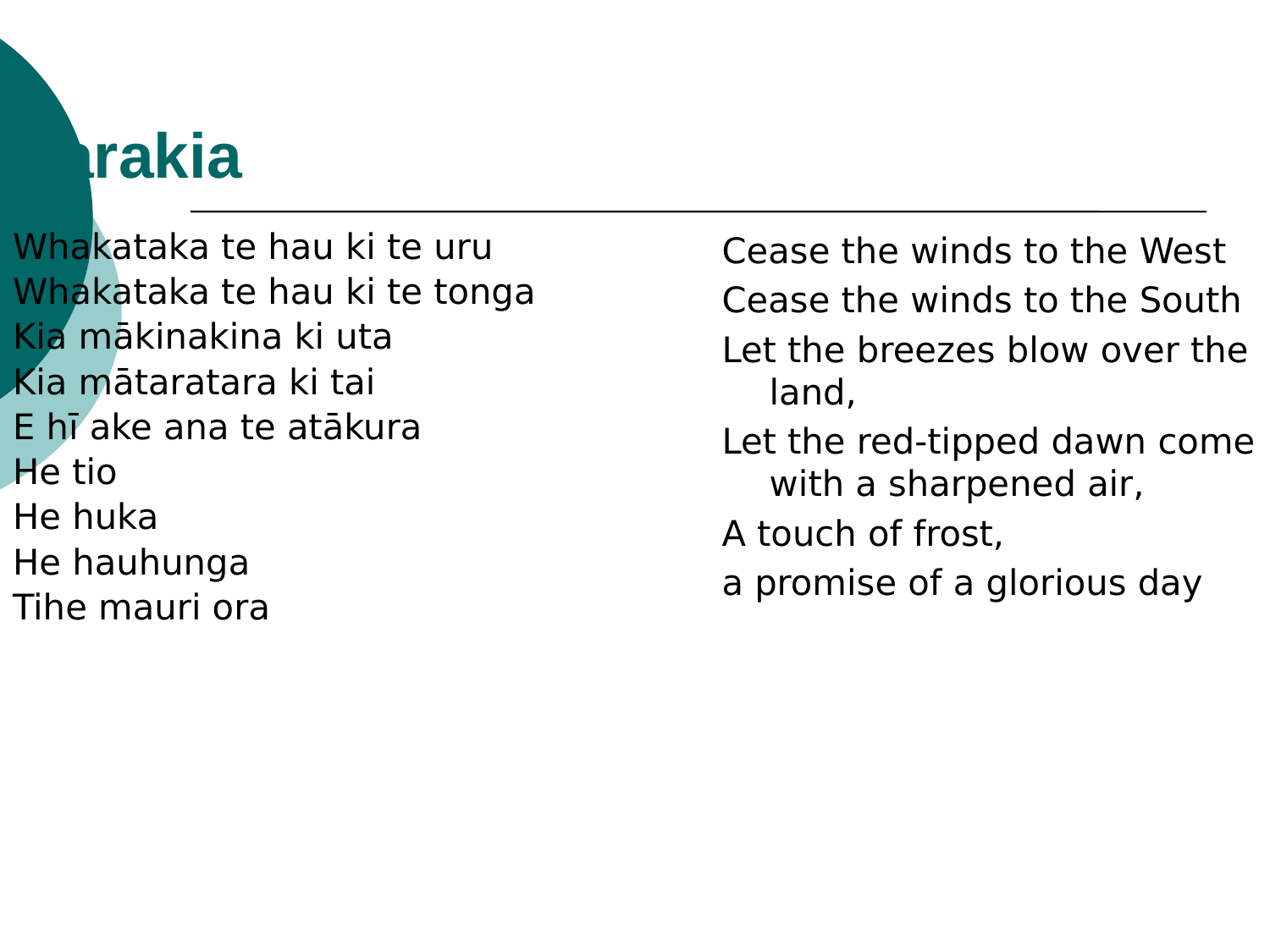

Karakia
Whakataka te hau ki te uru
Whakataka te hau ki te tonga
Kia mākinakina ki uta
Kia mātaratara ki tai
E hī ake ana te atākura
He tio
He huka
He hauhunga
Tihe mauri ora

Cease the winds to the West
Cease the winds to the South
Let the breezes blow over the land,
Let the red-tipped dawn come with a sharpened air,
A touch of frost,
a promise of a glorious day